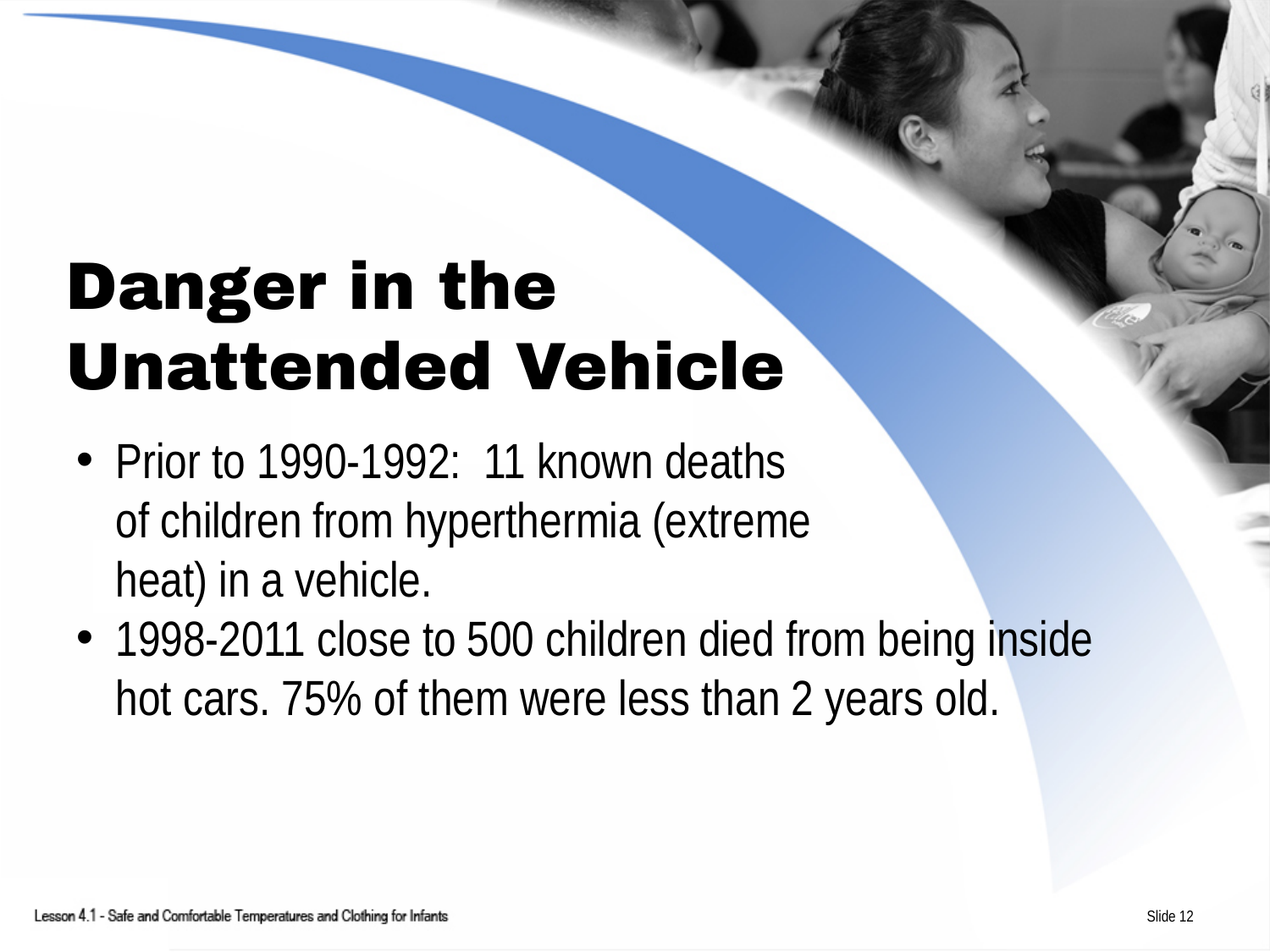

# Danger in the Unattended Vehicle
Prior to 1990-1992:  11 known deaths
of children from hyperthermia (extreme
heat) in a vehicle.
1998-2011 close to 500 children died from being inside hot cars. 75% of them were less than 2 years old.
Slide 12